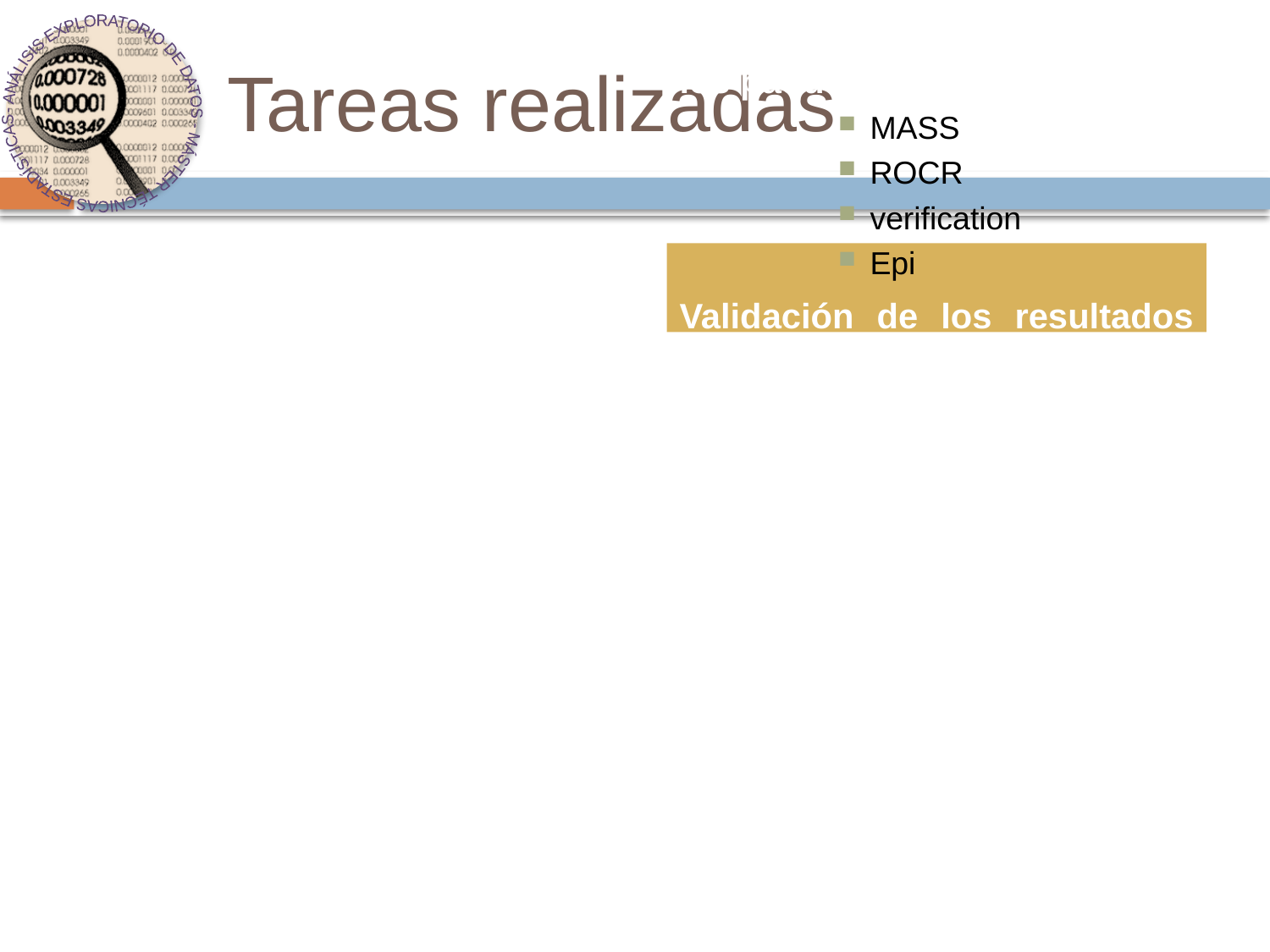

Estudio y tratamiento de las de las variables de los ficheros de datos
Programación en R de las rutinas necesarias a partir de los paquetes:
MASS
ROCR
verification
Epi
Validación de los resultados con WEKA y procedimientos de validación cruzada
Presentación e interpretación de los datos
Para revisar todos los procedimientos y rutinas empleadas se adjuntan todos los programas creados en R que se utilizaron en el análisis
Tareas realizadas